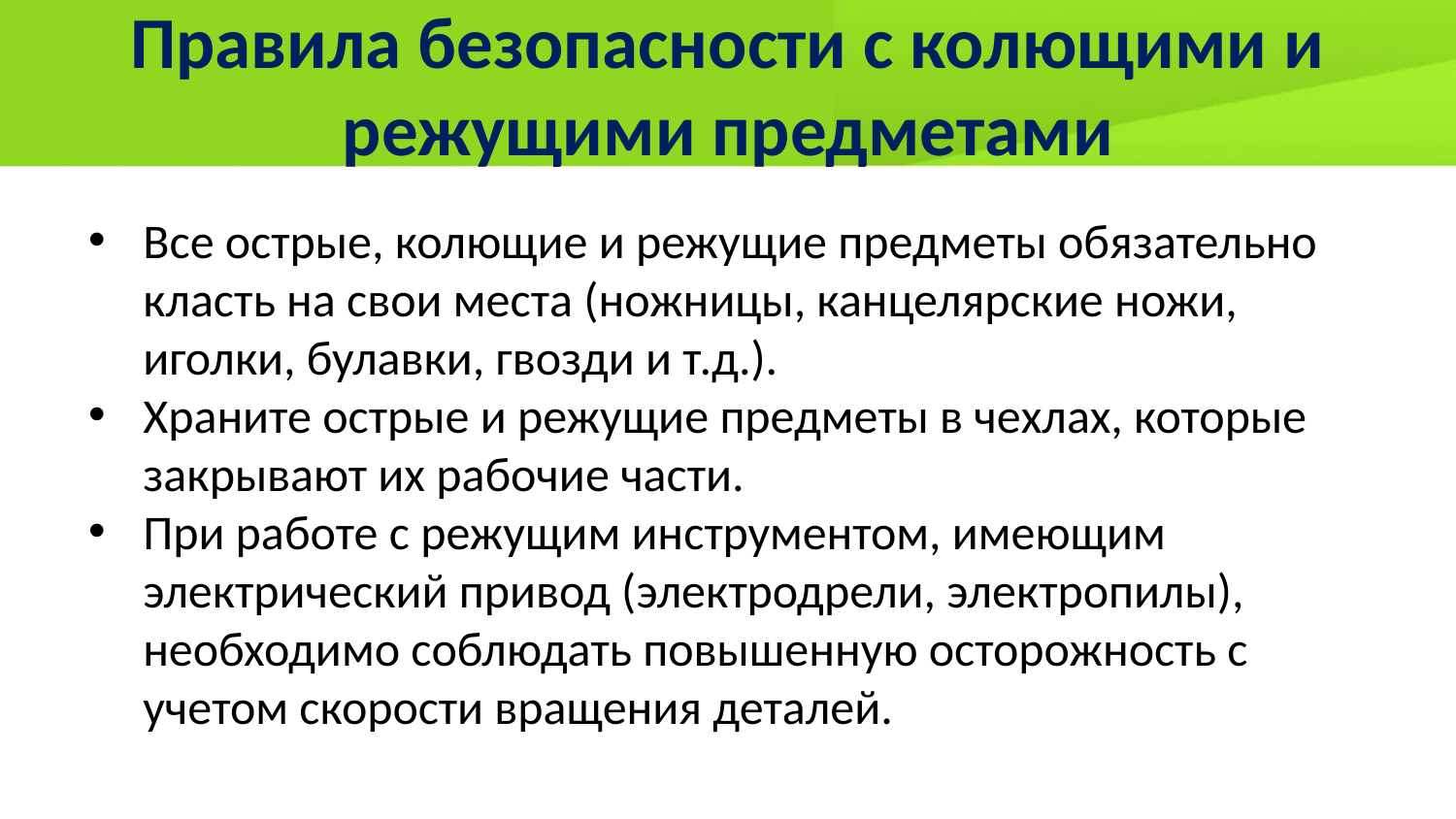

# Правила безопасности с колющими и режущими предметами
Все острые, колющие и режущие предметы обязательно класть на свои места (ножницы, канцелярские ножи, иголки, булавки, гвозди и т.д.).
Храните острые и режущие предметы в чехлах, которые закрывают их рабочие части.
При работе с режущим инструментом, имеющим электрический привод (электродрели, электропилы), необходимо соблюдать повышенную осторожность с учетом скорости вращения деталей.